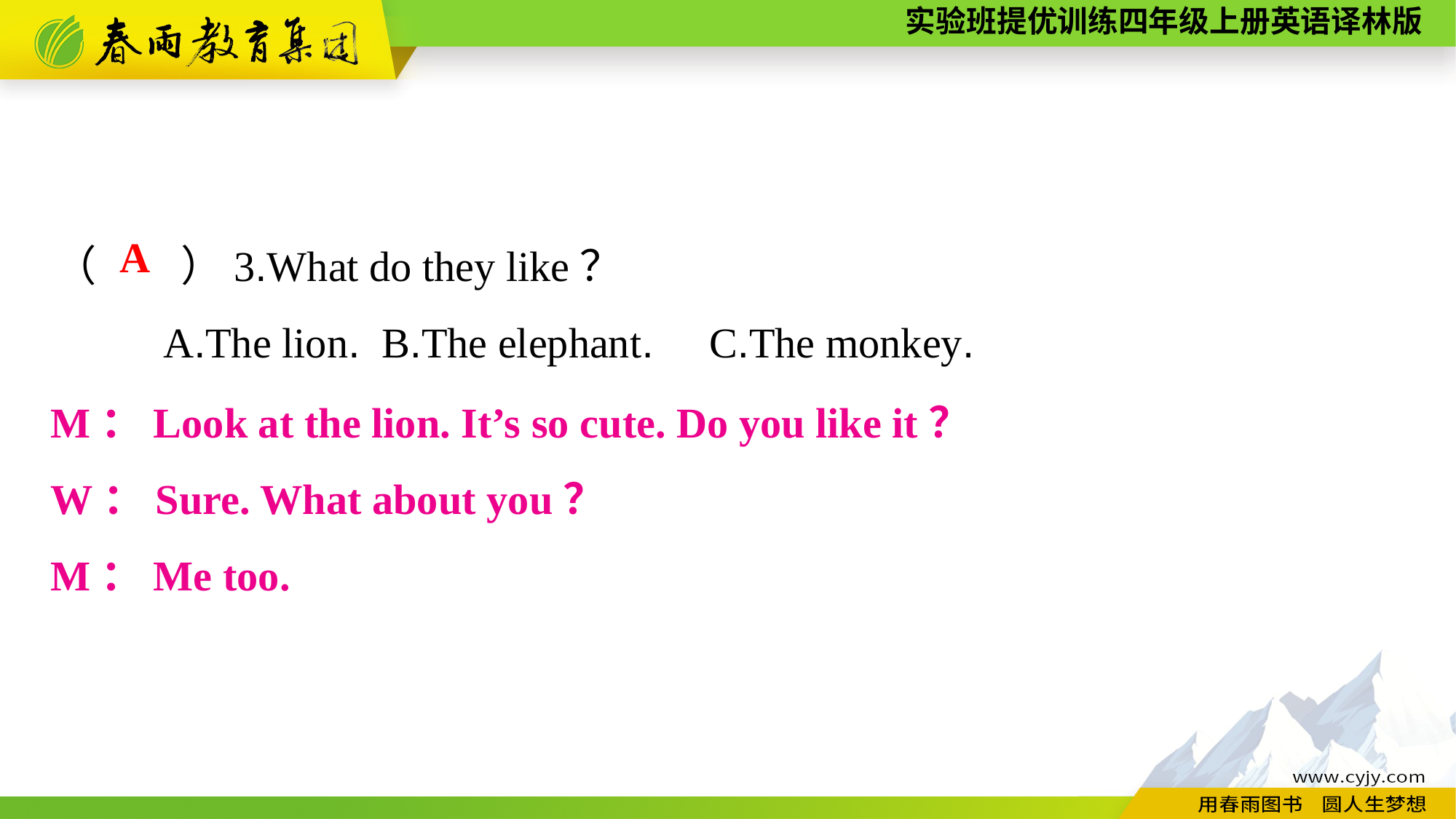

（　　）3.What do they like？
	A.The lion.	B.The elephant.	C.The monkey.
A
M：Look at the lion. It’s so cute. Do you like it？
W：Sure. What about you？
M：Me too.